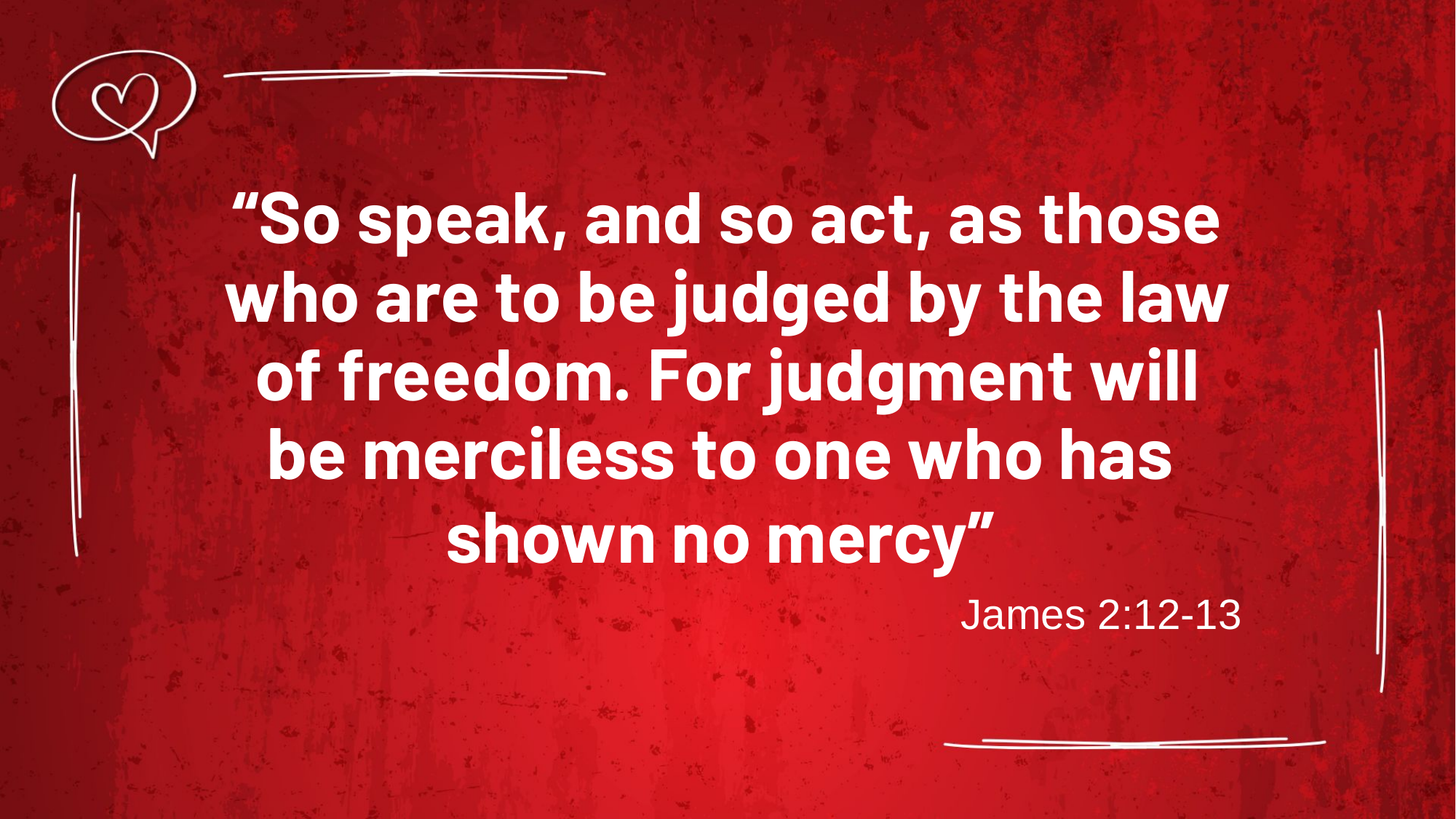

“So speak, and so act, as those who are to be judged by the law of freedom. For judgment will be merciless to one who has
shown no mercy”
James 2:12-13